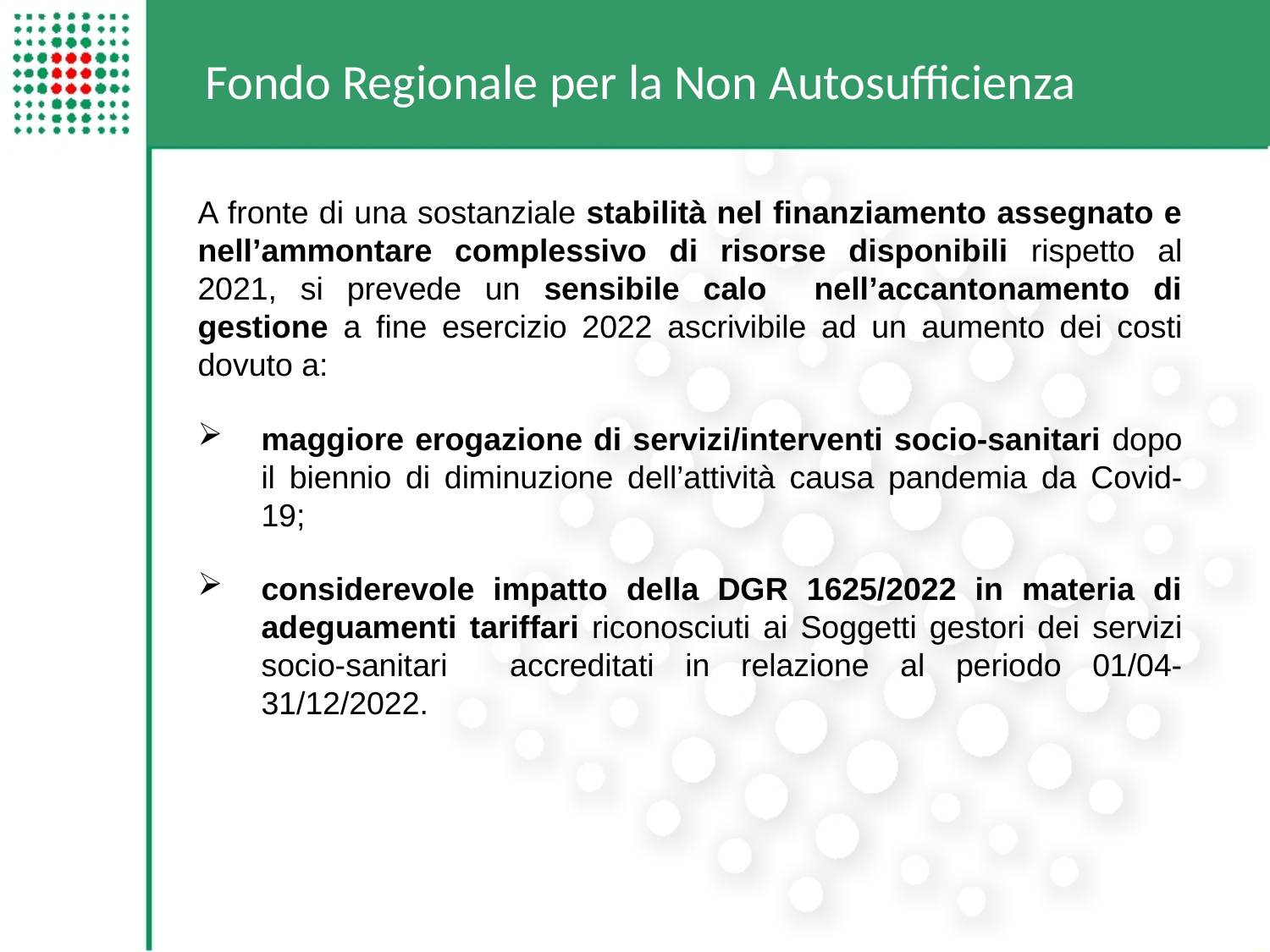

Fondo Regionale per la Non Autosufficienza
A fronte di una sostanziale stabilità nel finanziamento assegnato e nell’ammontare complessivo di risorse disponibili rispetto al 2021, si prevede un sensibile calo  nell’accantonamento di gestione a fine esercizio 2022 ascrivibile ad un aumento dei costi dovuto a:

maggiore erogazione di servizi/interventi socio-sanitari dopo il biennio di diminuzione dell’attività causa pandemia da Covid-19;

considerevole impatto della DGR 1625/2022 in materia di adeguamenti tariffari riconosciuti ai Soggetti gestori dei servizi socio-sanitari  accreditati in relazione al periodo 01/04-31/12/2022.